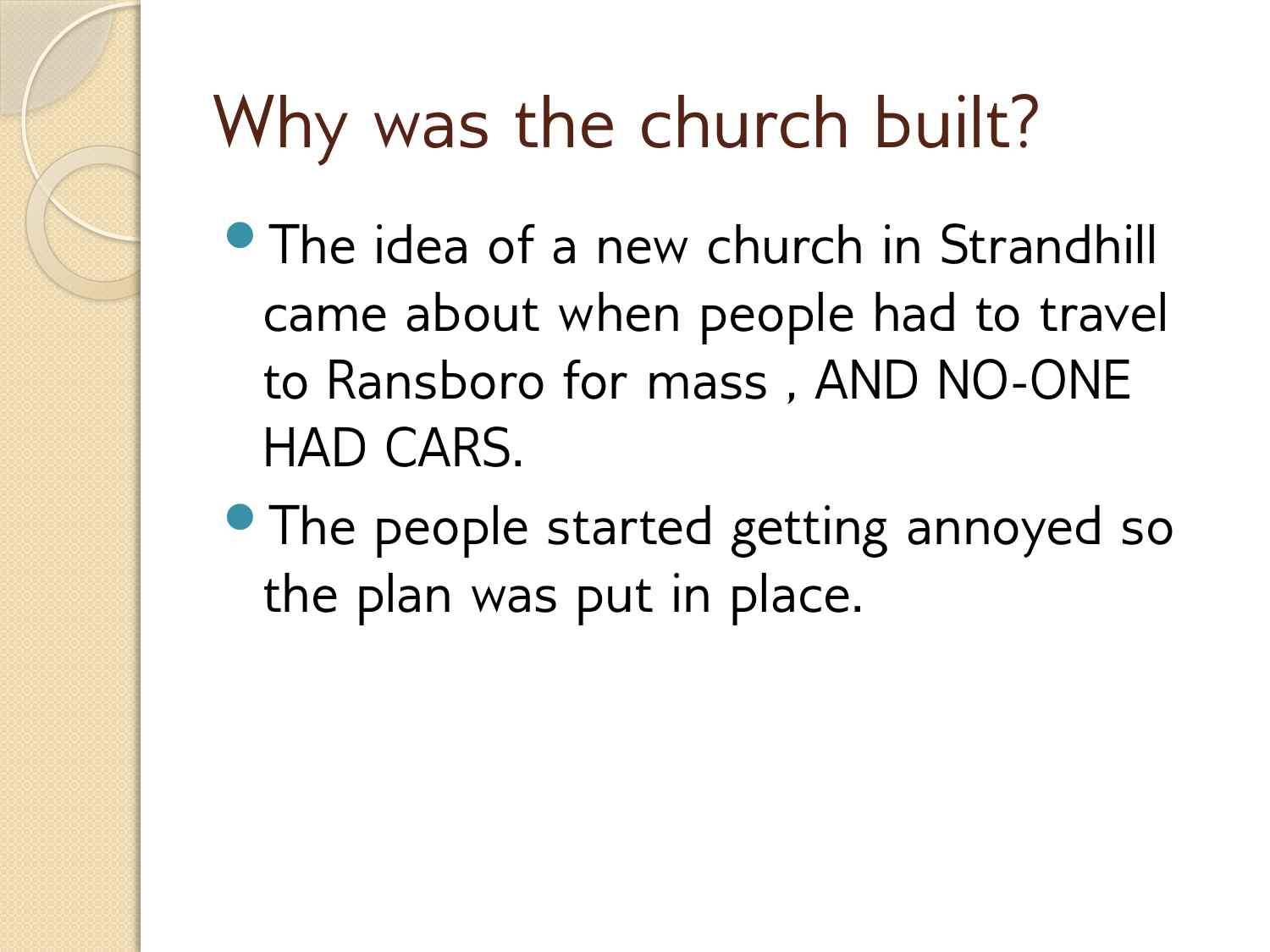

# Why was the church built?
The idea of a new church in Strandhill came about when people had to travel to Ransboro for mass , AND NO-ONE HAD CARS.
The people started getting annoyed so the plan was put in place.